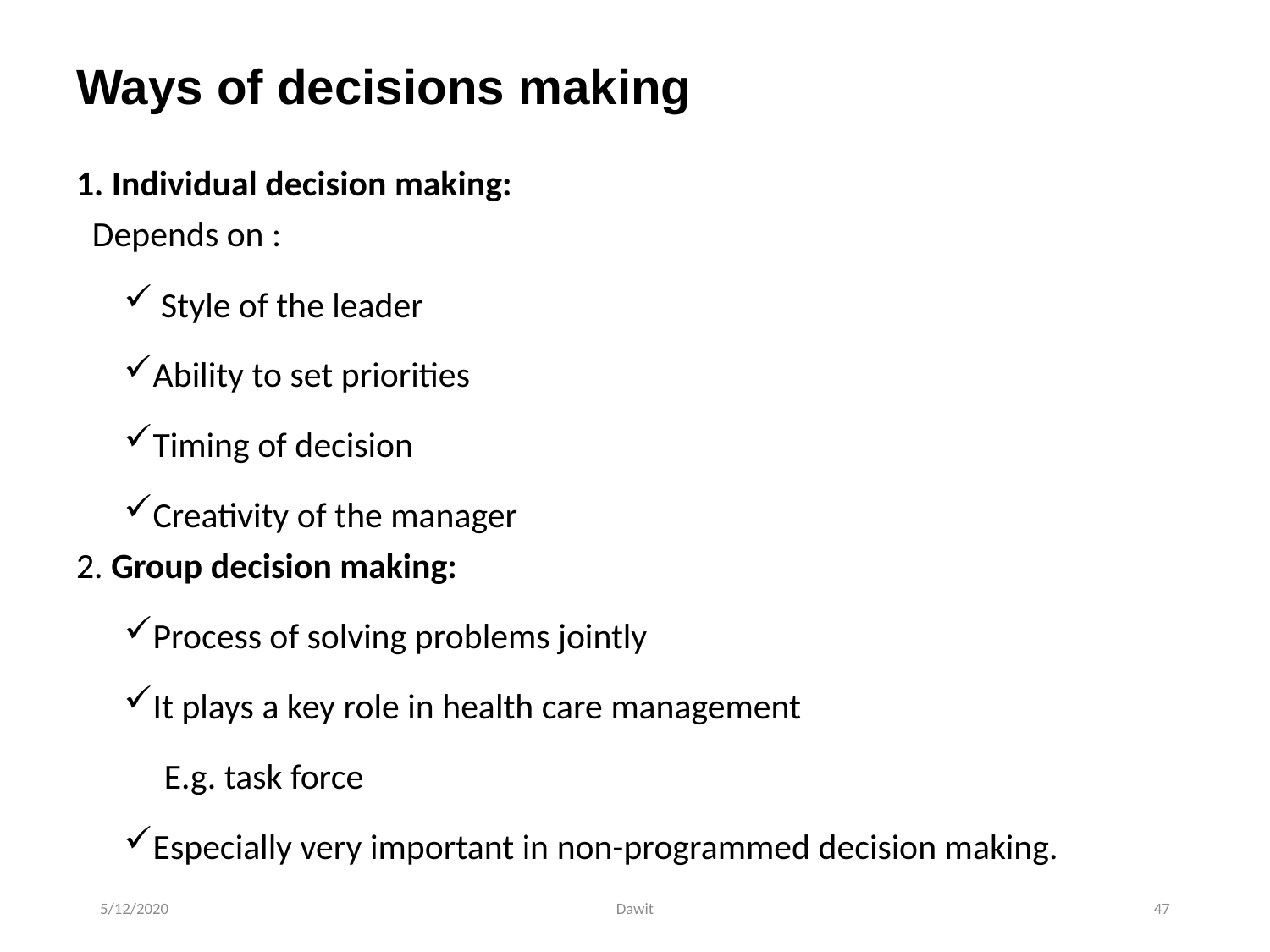

# Ways of decisions making
1. Individual decision making:
  Depends on :
 Style of the leader
Ability to set priorities
Timing of decision
Creativity of the manager
2. Group decision making:
Process of solving problems jointly
It plays a key role in health care management
     E.g. task force
Especially very important in non-programmed decision making.
5/12/2020
Dawit
47